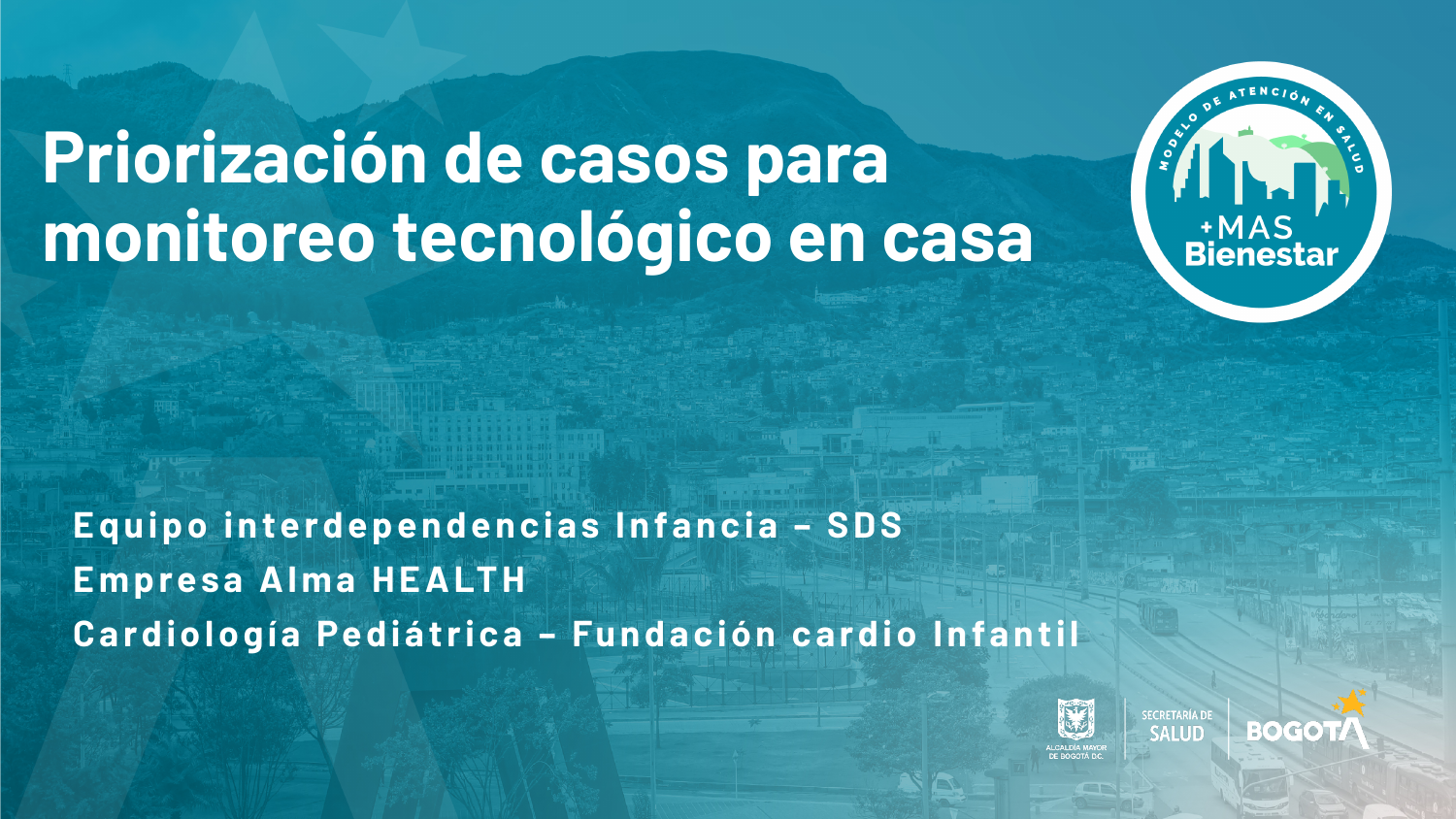

# Priorización de casos para monitoreo tecnológico en casa
Equipo interdependencias Infancia – SDS
Empresa Alma HEALTH
Cardiología Pediátrica – Fundación cardio Infantil